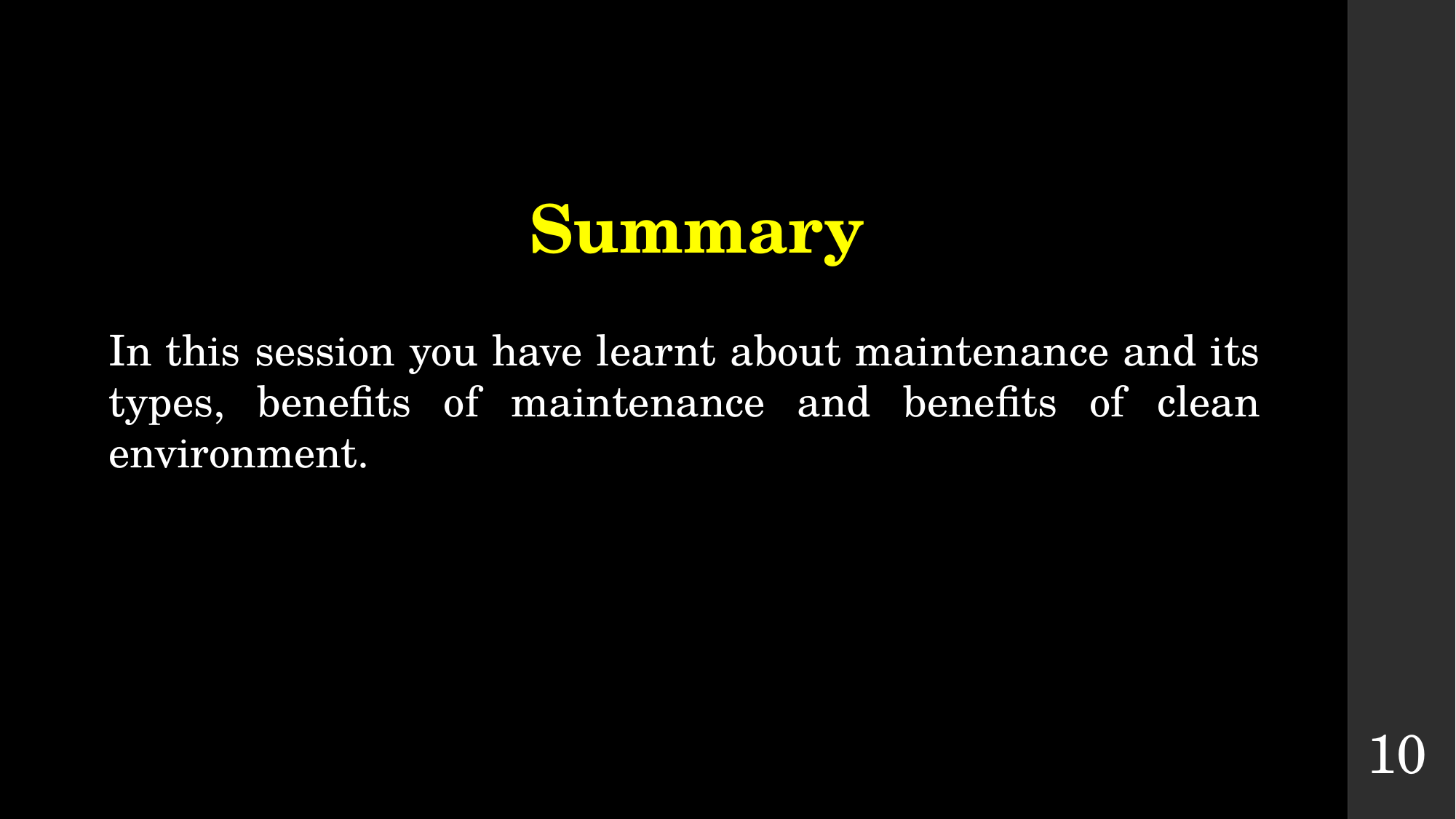

# Summary
In this session you have learnt about maintenance and its types, benefits of maintenance and benefits of clean environment.
10